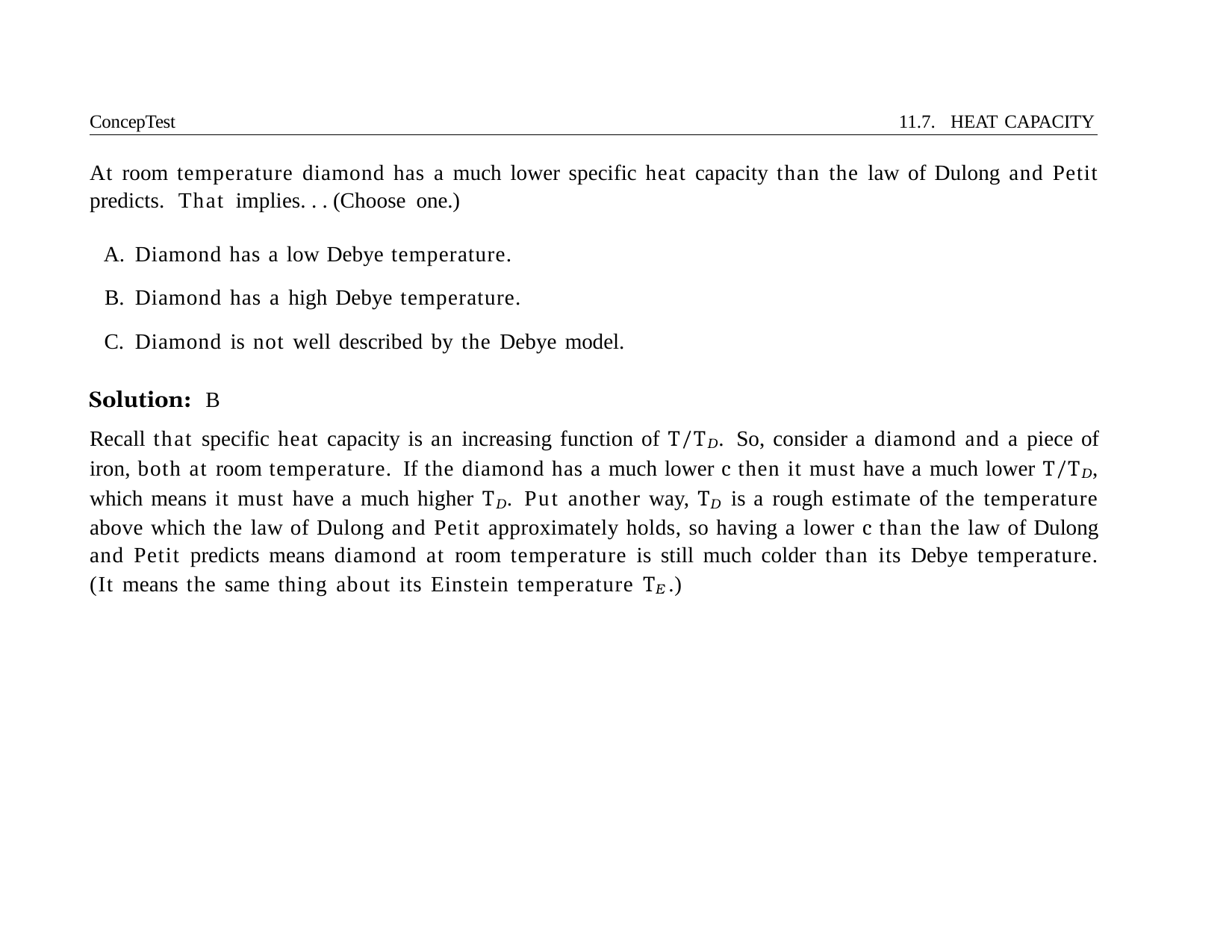

ConcepTest	11.7.  HEAT CAPACITY

At room temperature diamond has a much lower specific heat capacity than the law of Dulong and Petit predicts.  That implies. . . (Choose one.)

Diamond has a low Debye temperature.
Diamond has a high Debye temperature.
Diamond is not well described by the Debye model.

Solution:  B
Recall that specific heat capacity is an increasing function of T/TD. So, consider a diamond and a piece of iron, both at room temperature. If the diamond has a much lower c then it must have a much lower T/TD, which means it must have a much higher TD. Put another way, TD is a rough estimate of the temperature above which the law of Dulong and Petit approximately holds, so having a lower c than the law of Dulong and Petit predicts means diamond at room temperature is still much colder than its Debye temperature. (It means the same thing about its Einstein temperature TE .)